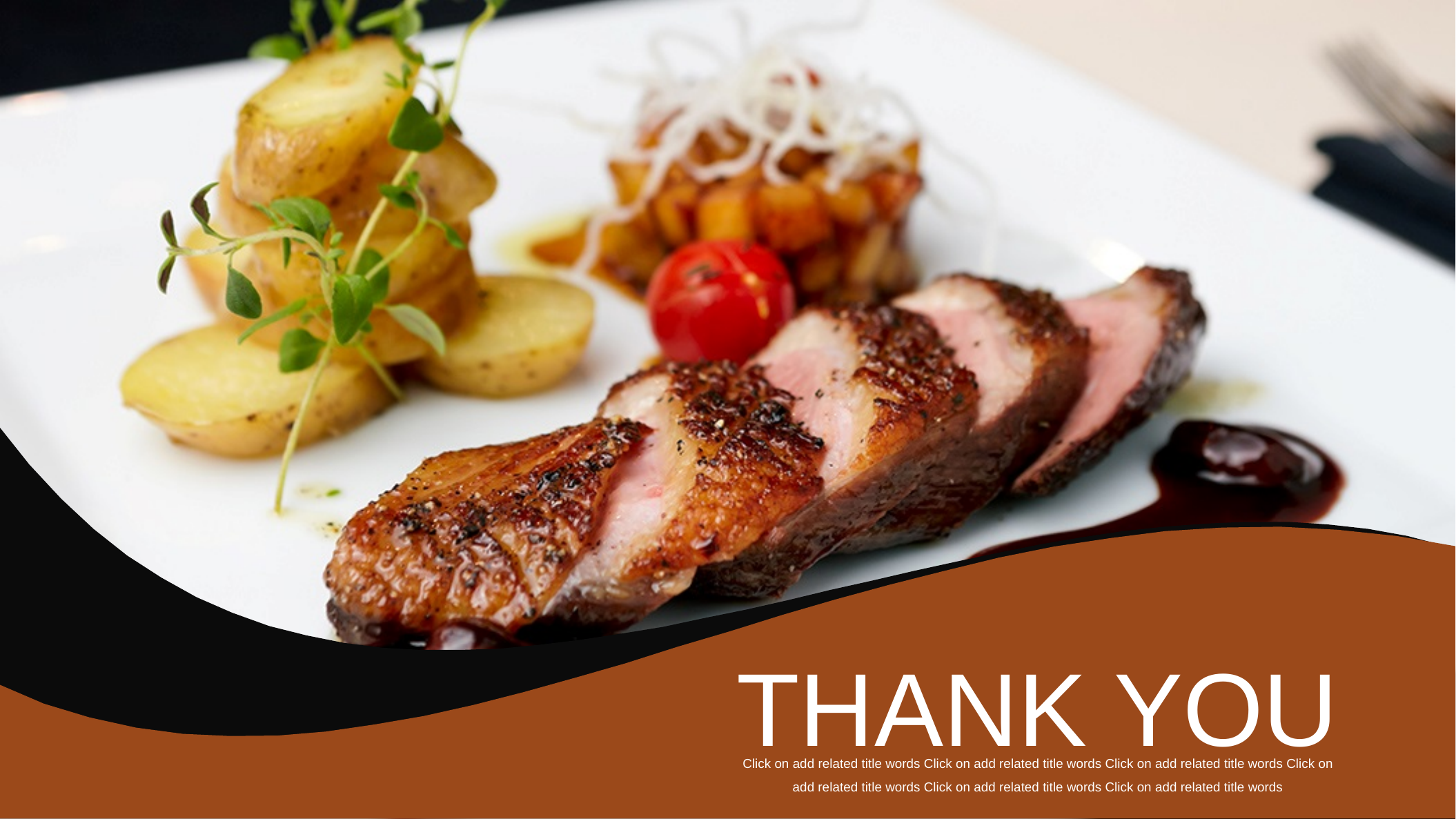

thank you
Click on add related title words Click on add related title words Click on add related title words Click on add related title words Click on add related title words Click on add related title words